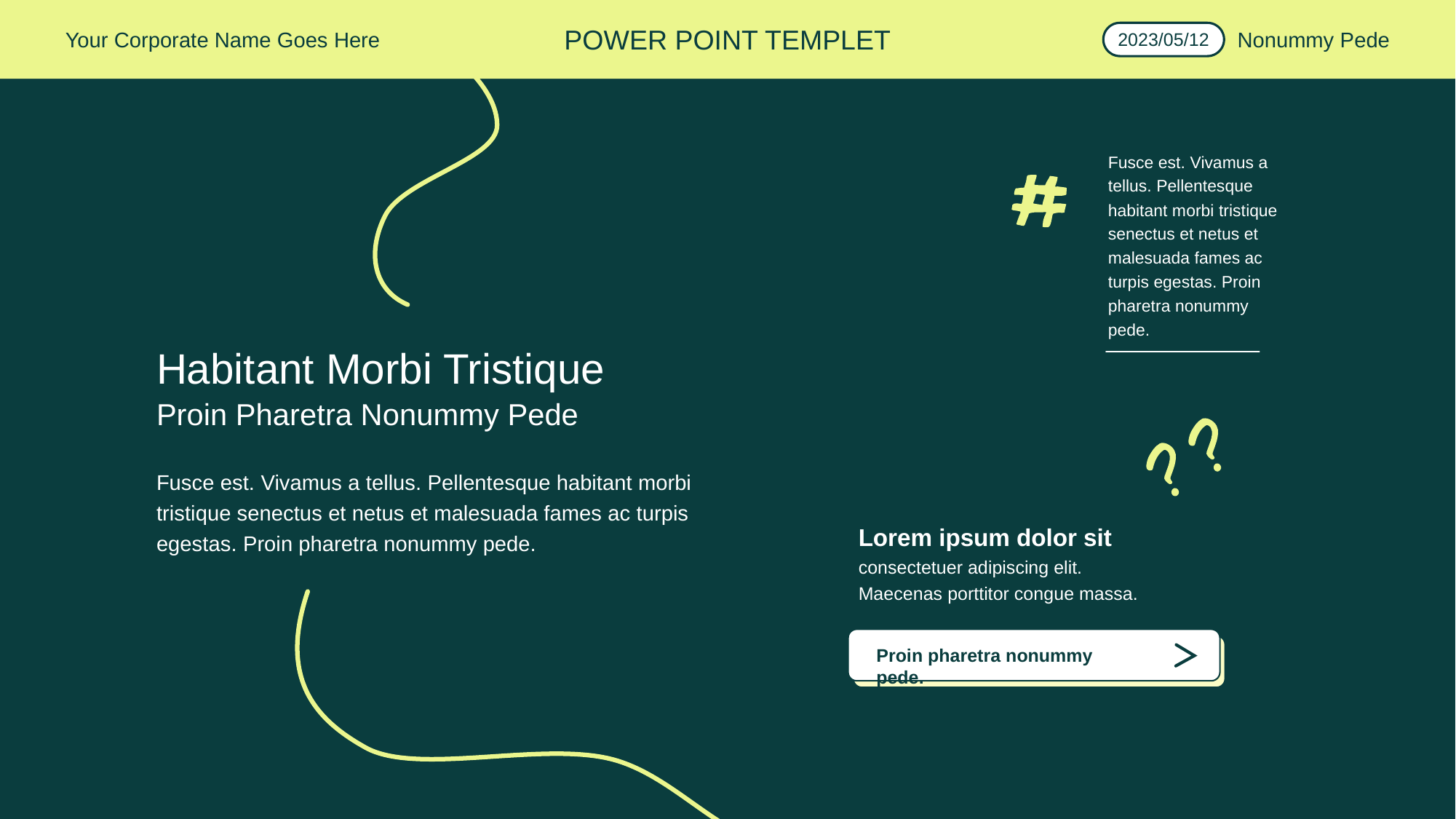

2023/05/12

POWER POINT TEMPLET
Your Corporate Name Goes Here
Nonummy Pede
Fusce est. Vivamus a tellus. Pellentesque habitant morbi tristique senectus et netus et malesuada fames ac turpis egestas. Proin pharetra nonummy pede.

Habitant Morbi Tristique
Proin Pharetra Nonummy Pede

Fusce est. Vivamus a tellus. Pellentesque habitant morbi tristique senectus et netus et malesuada fames ac turpis egestas. Proin pharetra nonummy pede.
Lorem ipsum dolor sit
consectetuer adipiscing elit. Maecenas porttitor congue massa.

Proin pharetra nonummy pede.